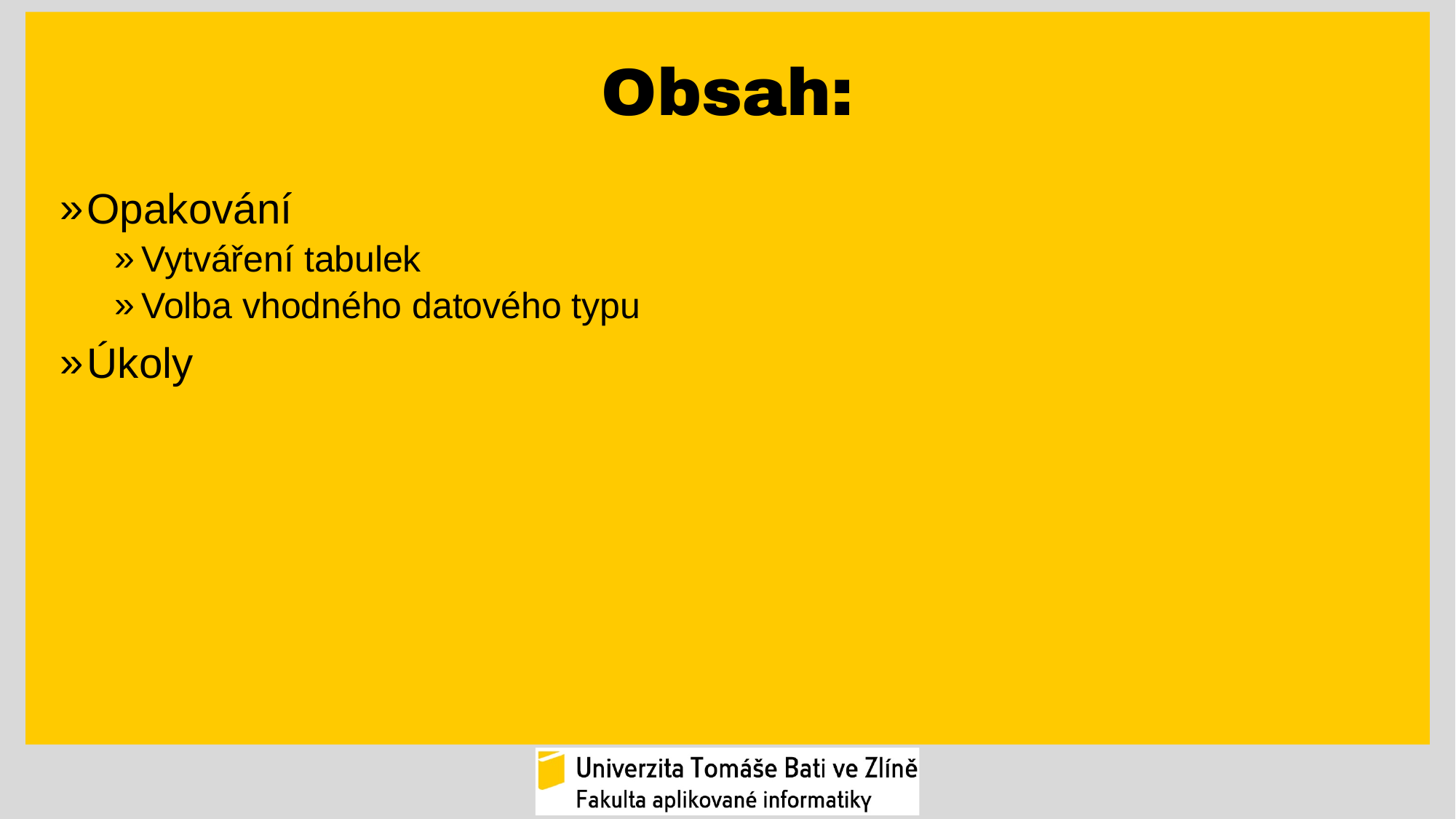

# Obsah:
Opakování
Vytváření tabulek
Volba vhodného datového typu
Úkoly